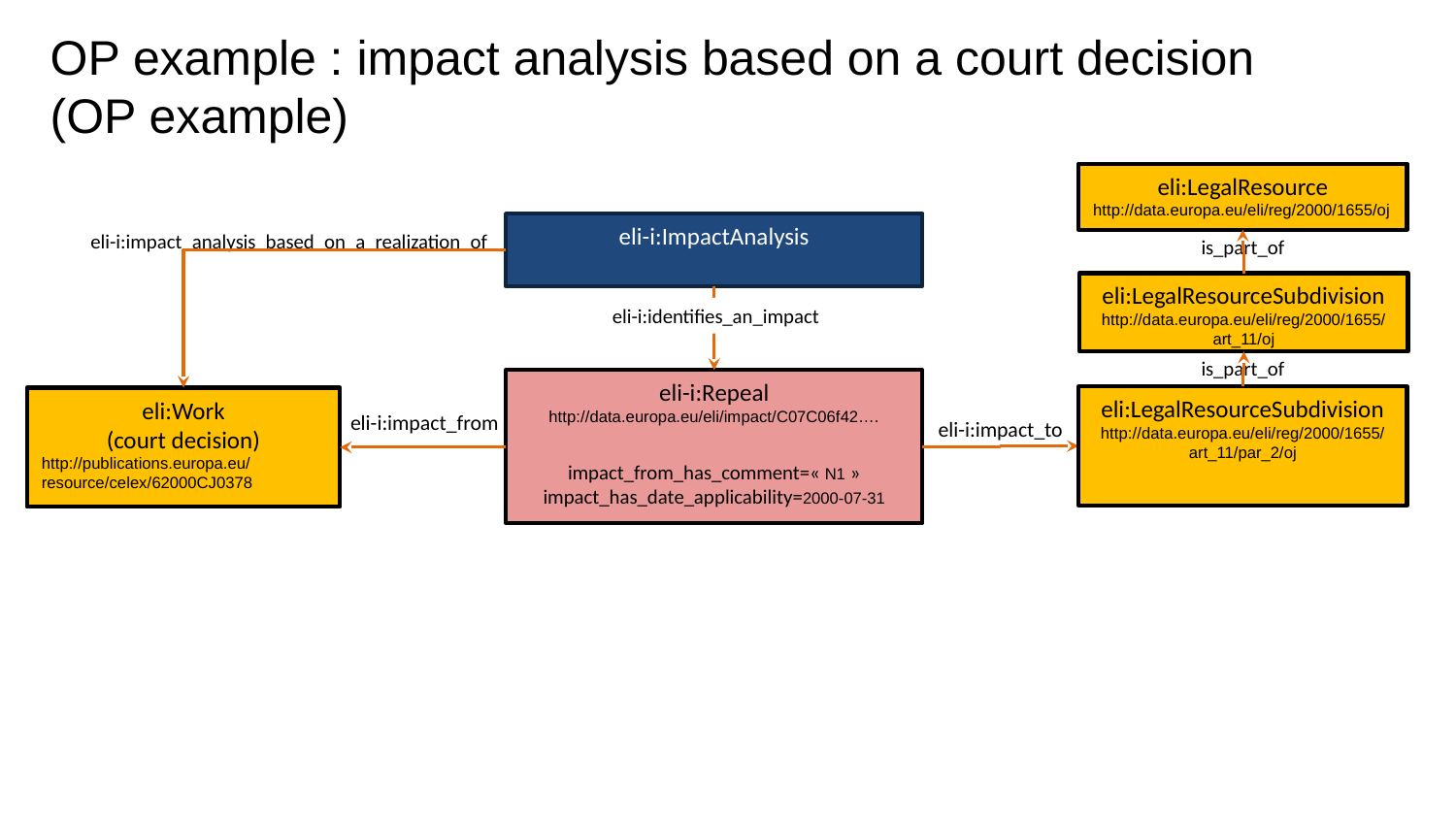

OP example : impact analysis based on a court decision (OP example)

eli:LegalResource
http://data.europa.eu/eli/reg/2000/1655/oj
eli-i:ImpactAnalysis

eli-i:impact_analysis_based_on_a_realization_of
is_part_of
eli:LegalResourceSubdivision
http://data.europa.eu/eli/reg/2000/1655/art_11/oj
eli-i:identifies_an_impact
is_part_of
eli-i:Repeal
http://data.europa.eu/eli/impact/C07C06f42….

impact_from_has_comment=« N1 »
impact_has_date_applicability=2000-07-31

eli:LegalResourceSubdivision
http://data.europa.eu/eli/reg/2000/1655/art_11/par_2/oj
eli:Work
(court decision)
http://publications.europa.eu/resource/celex/62000CJ0378
eli-i:impact_from
eli-i:impact_to